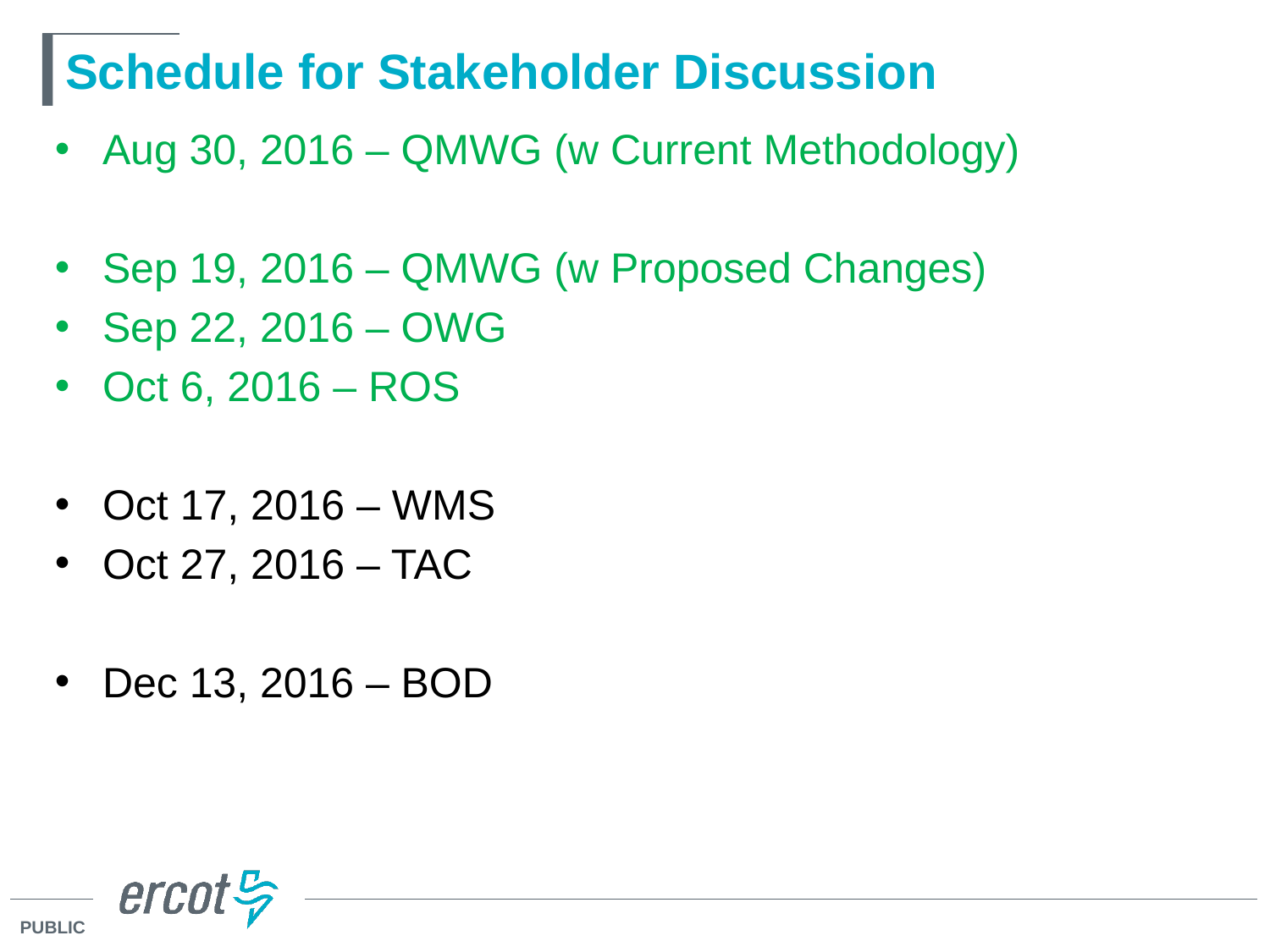

# Schedule for Stakeholder Discussion
Aug 30, 2016 – QMWG (w Current Methodology)

Sep 19, 2016 – QMWG (w Proposed Changes)
Sep 22, 2016 – OWG
Oct 6, 2016 – ROS

Oct 17, 2016 – WMS
Oct 27, 2016 – TAC

Dec 13, 2016 – BOD